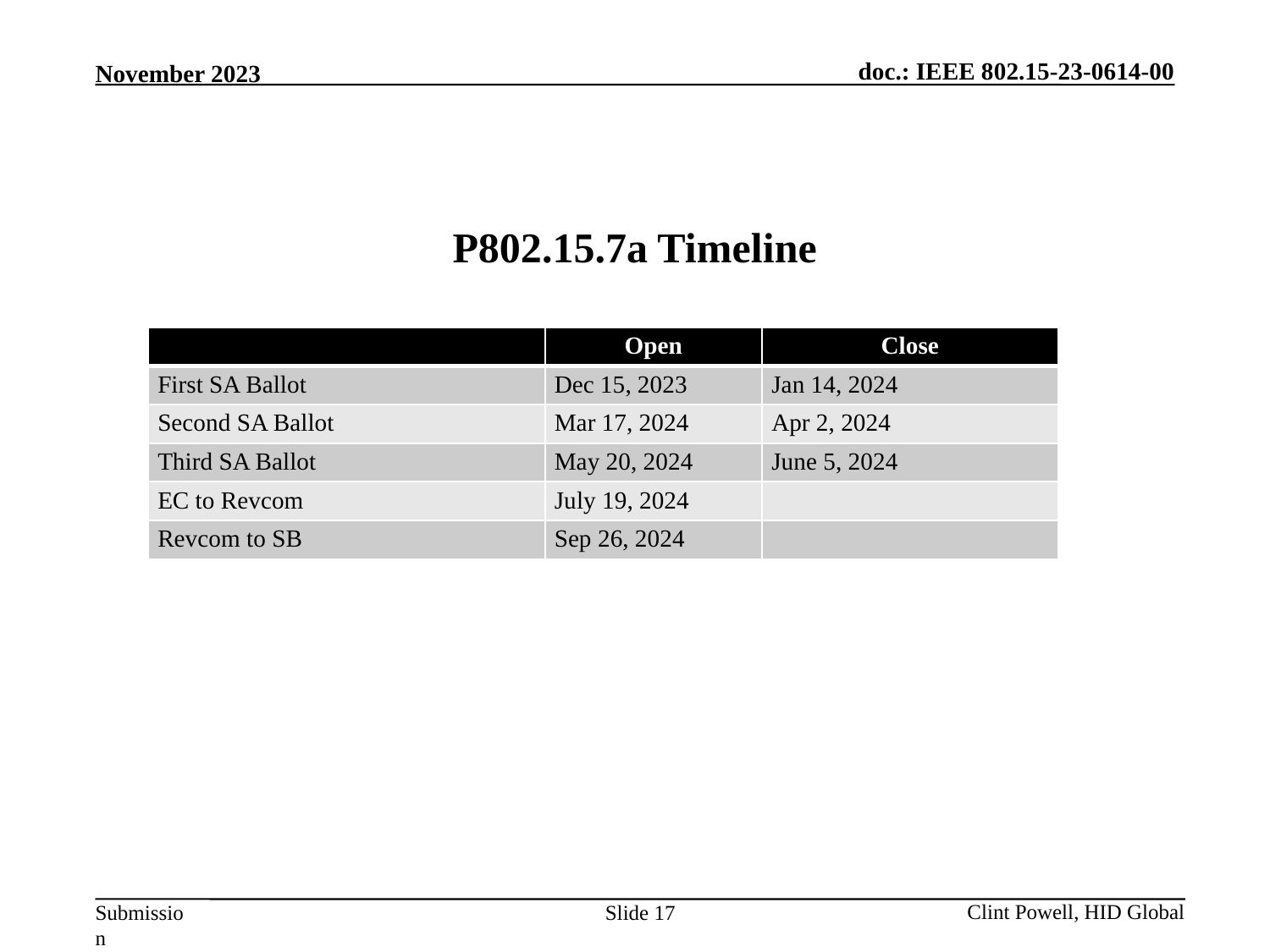

P802.15.7a Timeline
|  | Open | Close |
| --- | --- | --- |
| First SA Ballot | Dec 15, 2023 | Jan 14, 2024 |
| Second SA Ballot | Mar 17, 2024 | Apr 2, 2024 |
| Third SA Ballot | May 20, 2024 | June 5, 2024 |
| EC to Revcom | July 19, 2024 |  |
| Revcom to SB | Sep 26, 2024 |  |
Slide 17